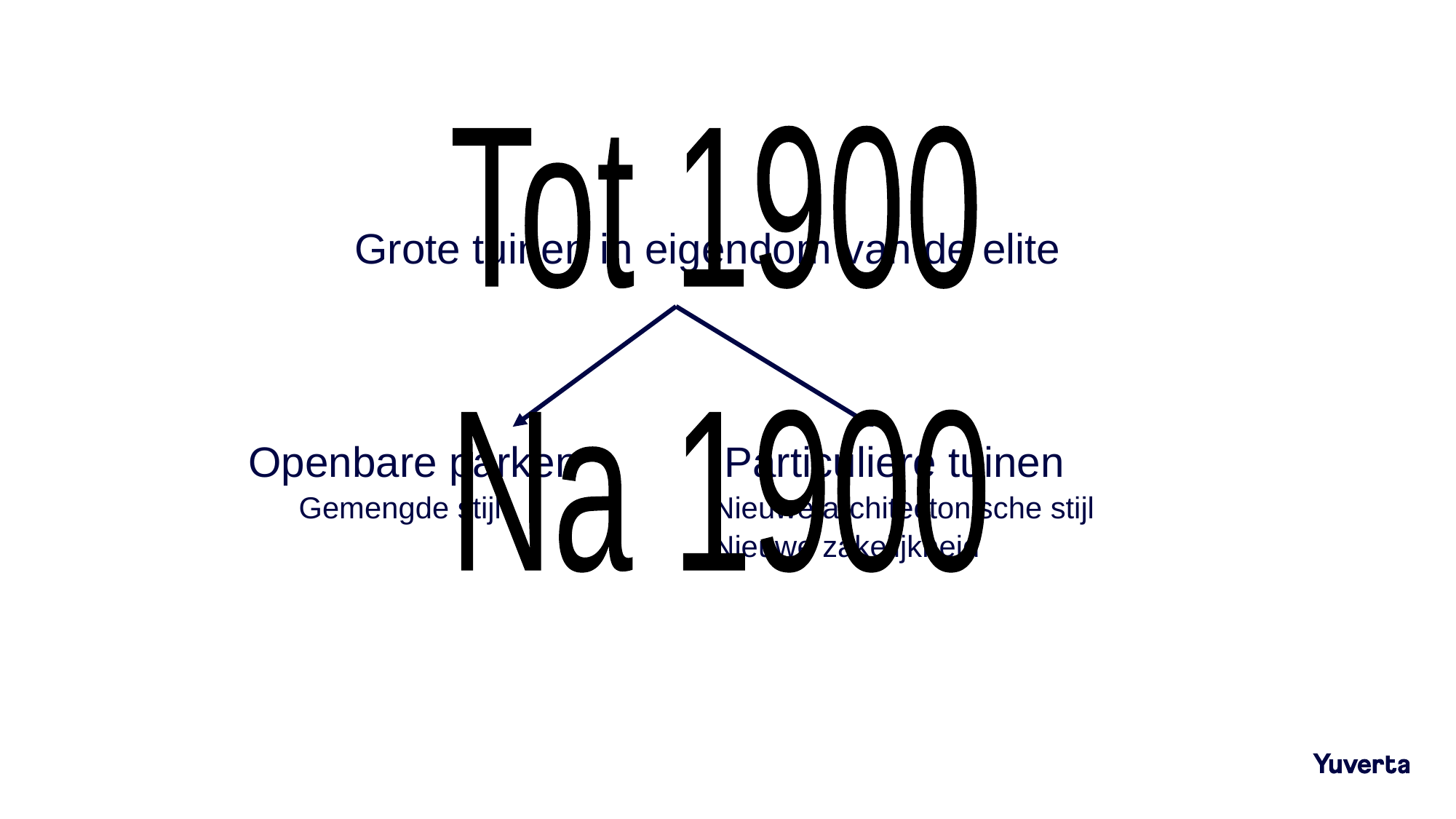

Tot 1900
Grote tuinen in eigendom van de elite

Na 1900
Openbare parken
      Gemengde stijl

 Particuliere tuinen
Nieuwe architectonische stijl
Nieuwe zakelijkheid